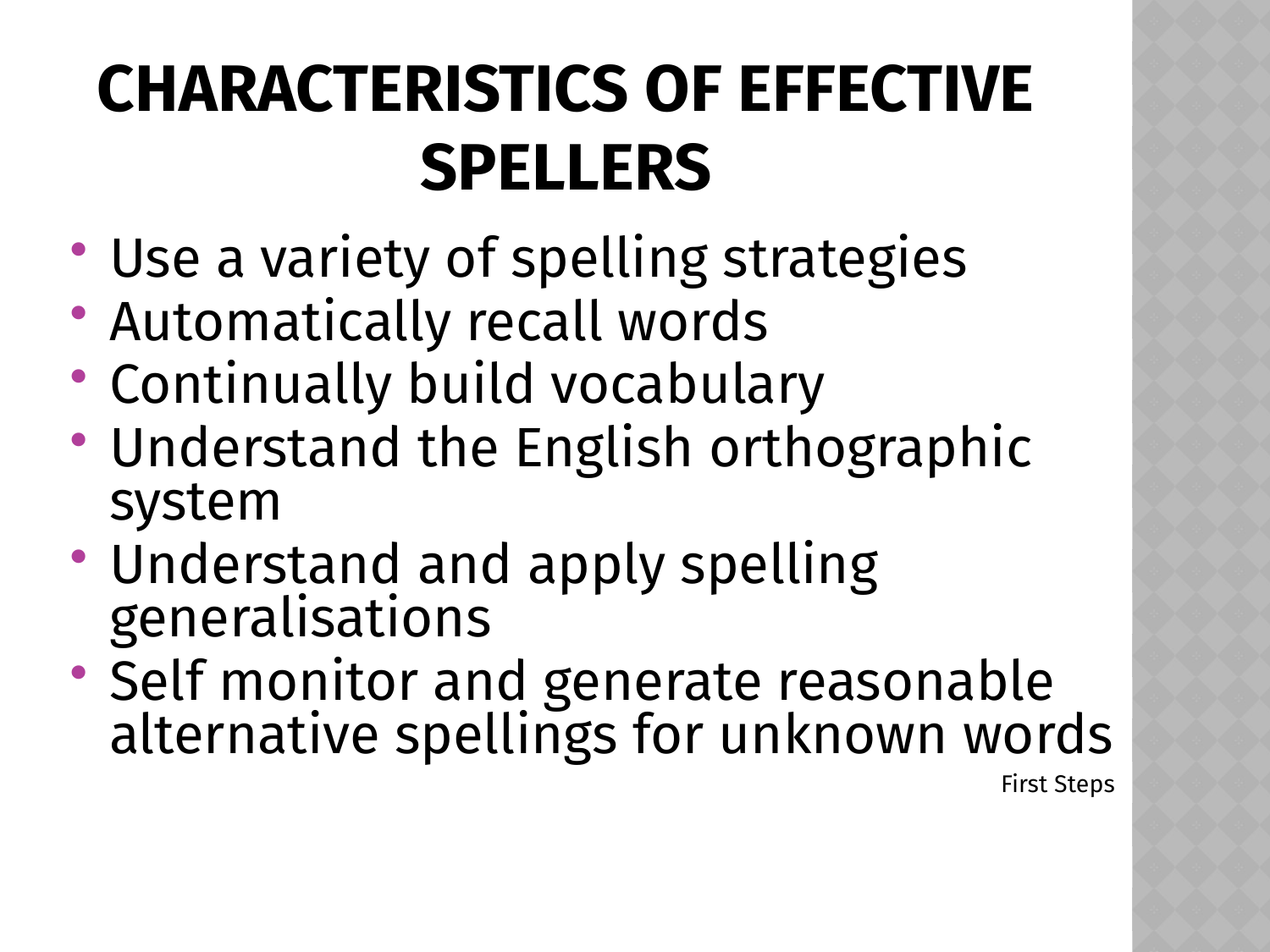

# Characteristics of Effective Spellers
Use a variety of spelling strategies
Automatically recall words
Continually build vocabulary
Understand the English orthographic system
Understand and apply spelling generalisations
Self monitor and generate reasonable alternative spellings for unknown words
First Steps